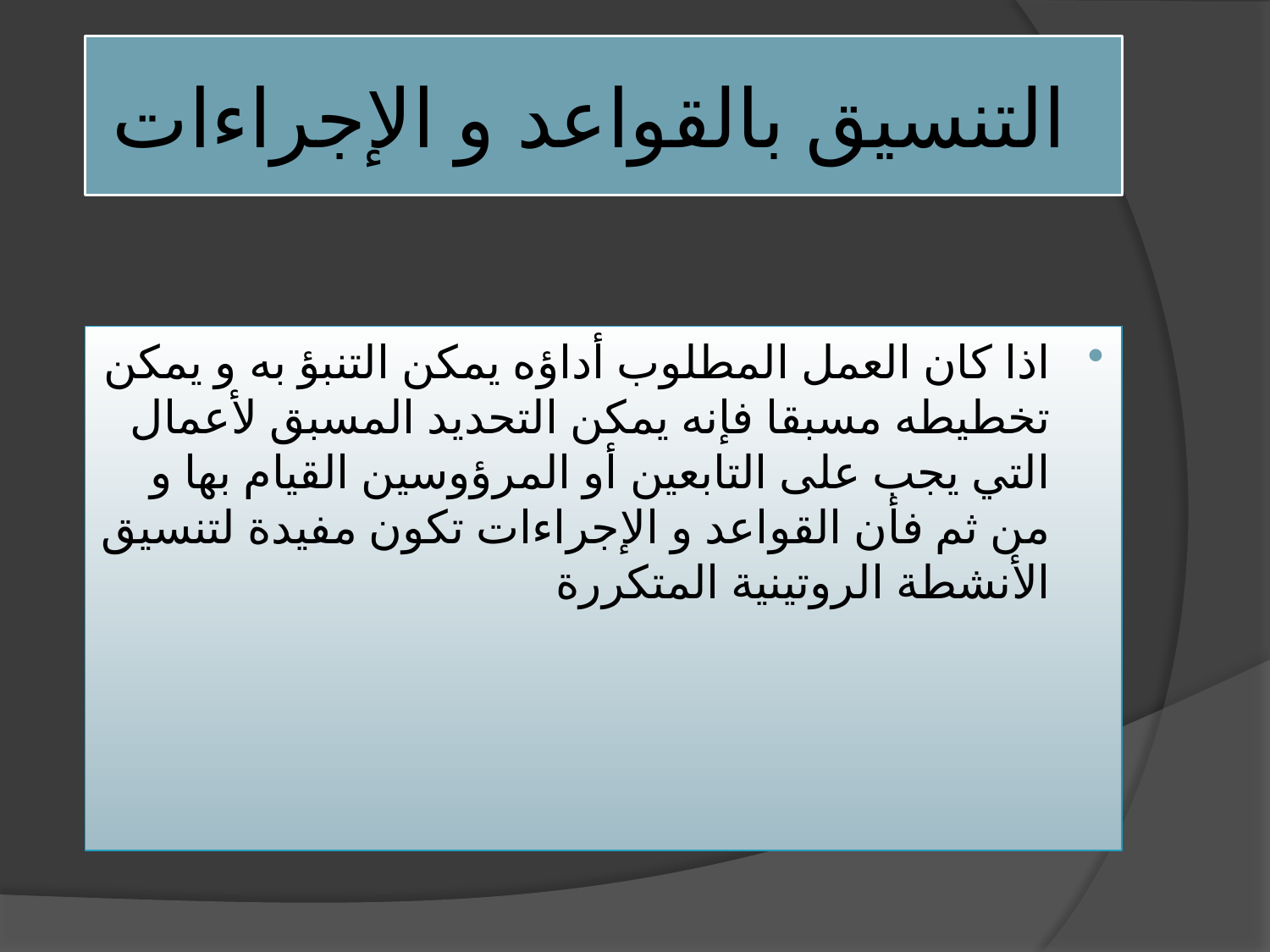

# التنسيق بالقواعد و الإجراءات
اذا كان العمل المطلوب أداؤه يمكن التنبؤ به و يمكن تخطيطه مسبقا فإنه يمكن التحديد المسبق لأعمال التي يجب على التابعين أو المرؤوسين القيام بها و من ثم فأن القواعد و الإجراءات تكون مفيدة لتنسيق الأنشطة الروتينية المتكررة